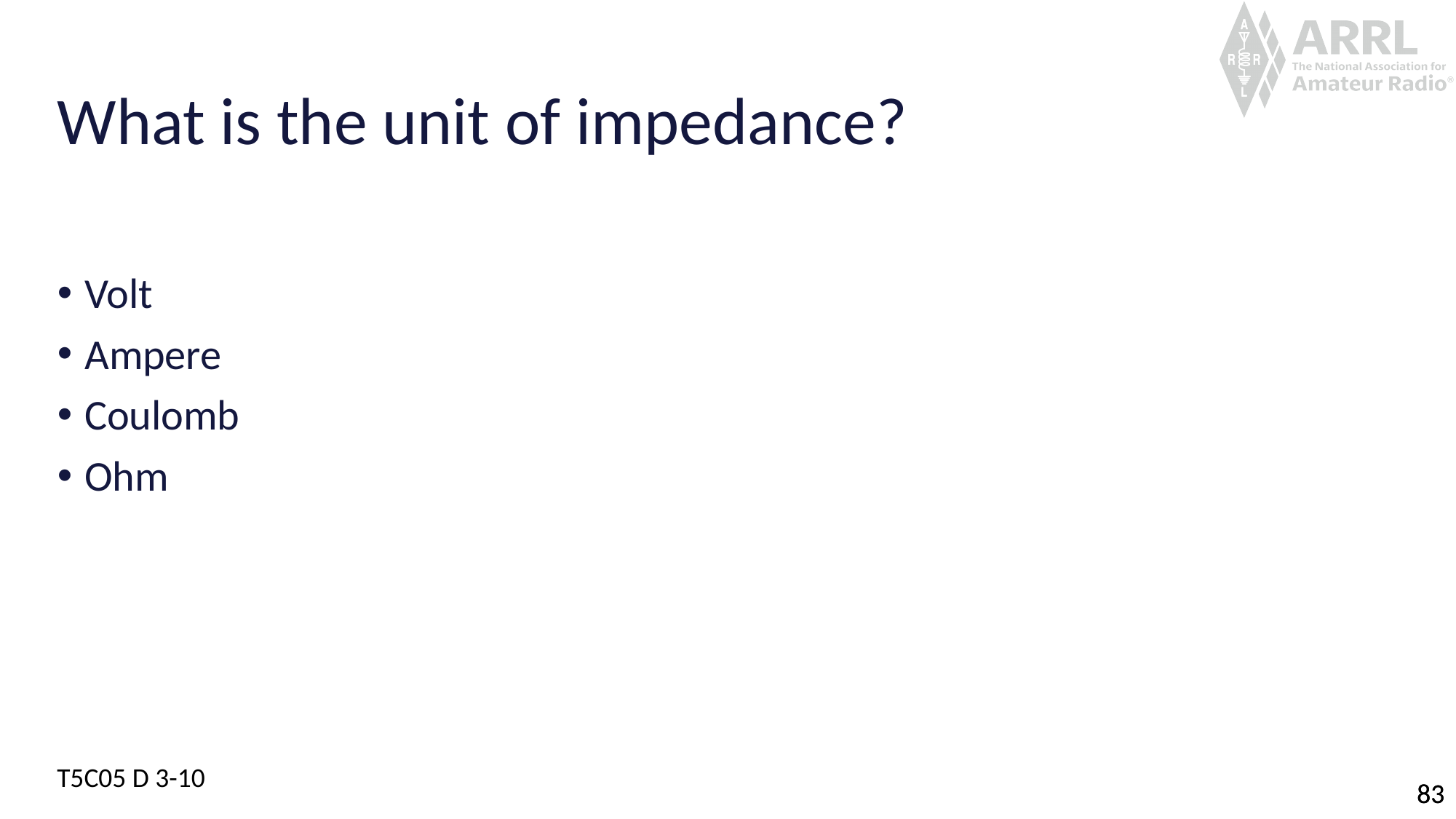

# What is the unit of impedance?
Volt
Ampere
Coulomb
Ohm
T5C05 D 3-10